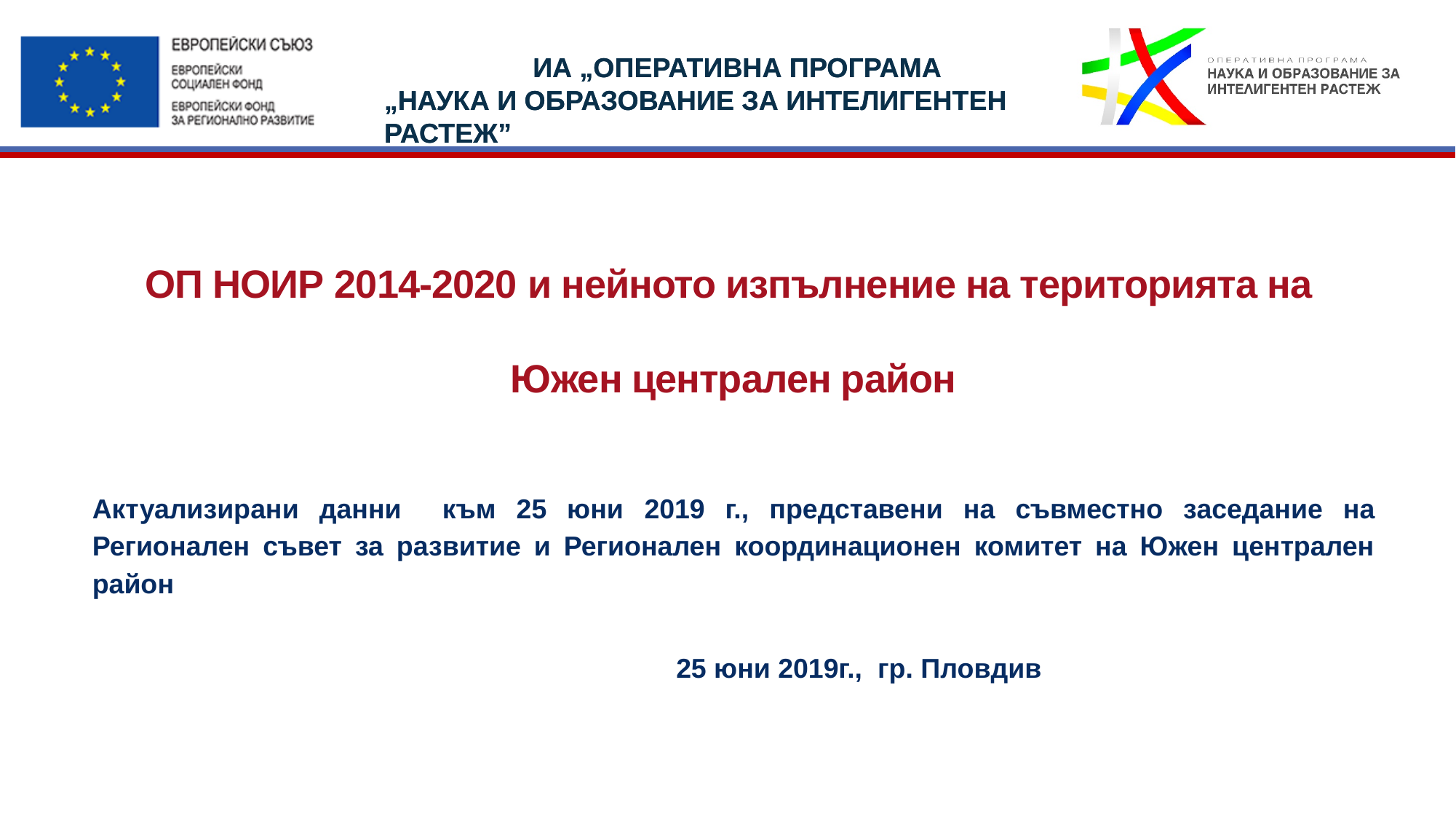

# ОП НОИР 2014-2020 и нейното изпълнение на територията на Южен централен район
Актуализирани данни  към 25 юни 2019 г., представени на съвместно заседание на Регионален съвет за развитие и Регионален координационен комитет на Южен централен район
																     25 юни 2019г.,  гр. Пловдив